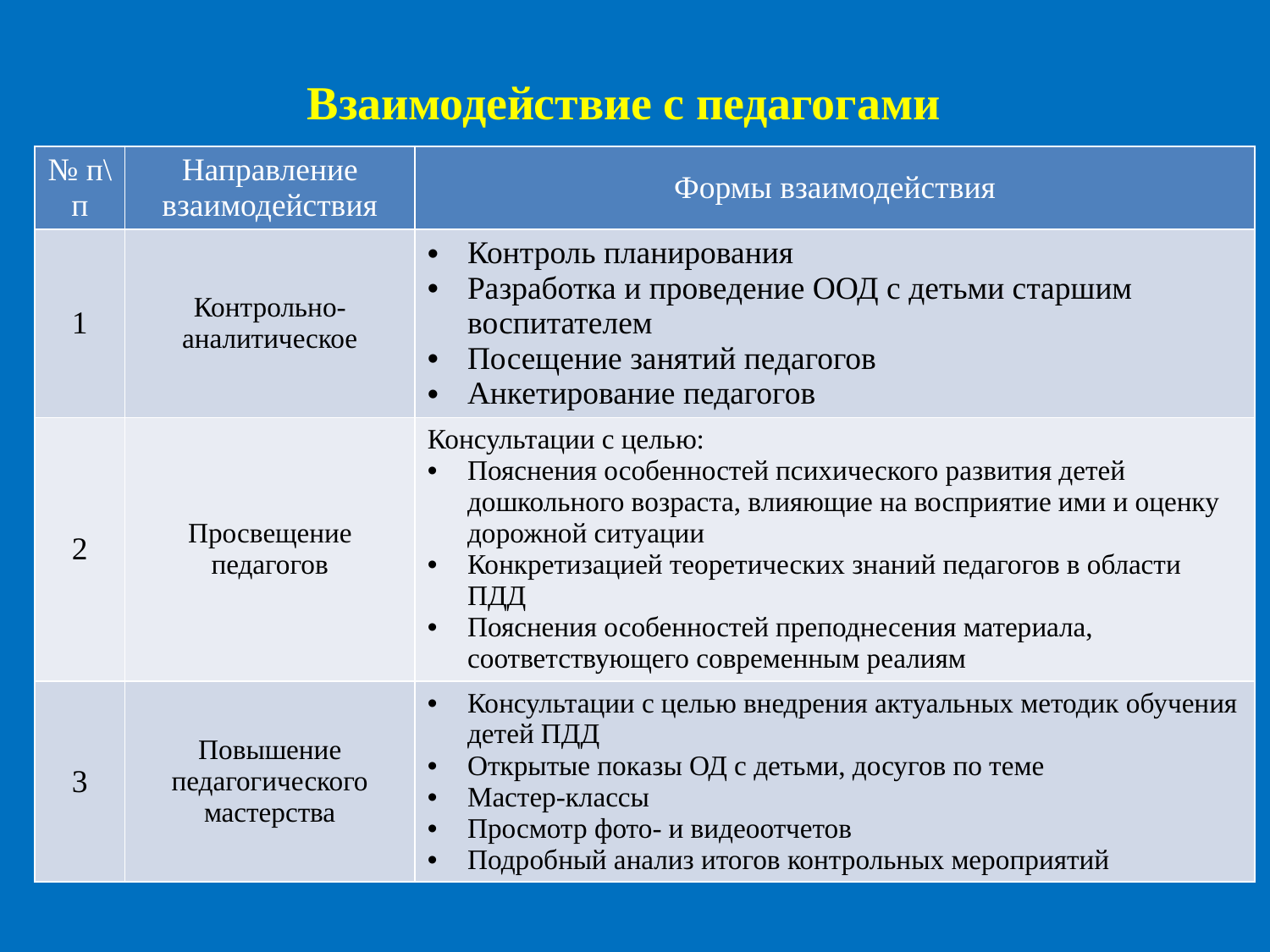

# Взаимодействие с педагогами
| № п\п | Направление взаимодействия | Формы взаимодействия |
| --- | --- | --- |
| 1 | Контрольно-аналитическое | Контроль планирования Разработка и проведение ООД с детьми старшим воспитателем Посещение занятий педагогов Анкетирование педагогов |
| 2 | Просвещение педагогов | Консультации с целью: Пояснения особенностей психического развития детей дошкольного возраста, влияющие на восприятие ими и оценку дорожной ситуации Конкретизацией теоретических знаний педагогов в области ПДД Пояснения особенностей преподнесения материала, соответствующего современным реалиям |
| 3 | Повышение педагогического мастерства | Консультации с целью внедрения актуальных методик обучения детей ПДД Открытые показы ОД с детьми, досугов по теме Мастер-классы Просмотр фото- и видеоотчетов Подробный анализ итогов контрольных мероприятий |